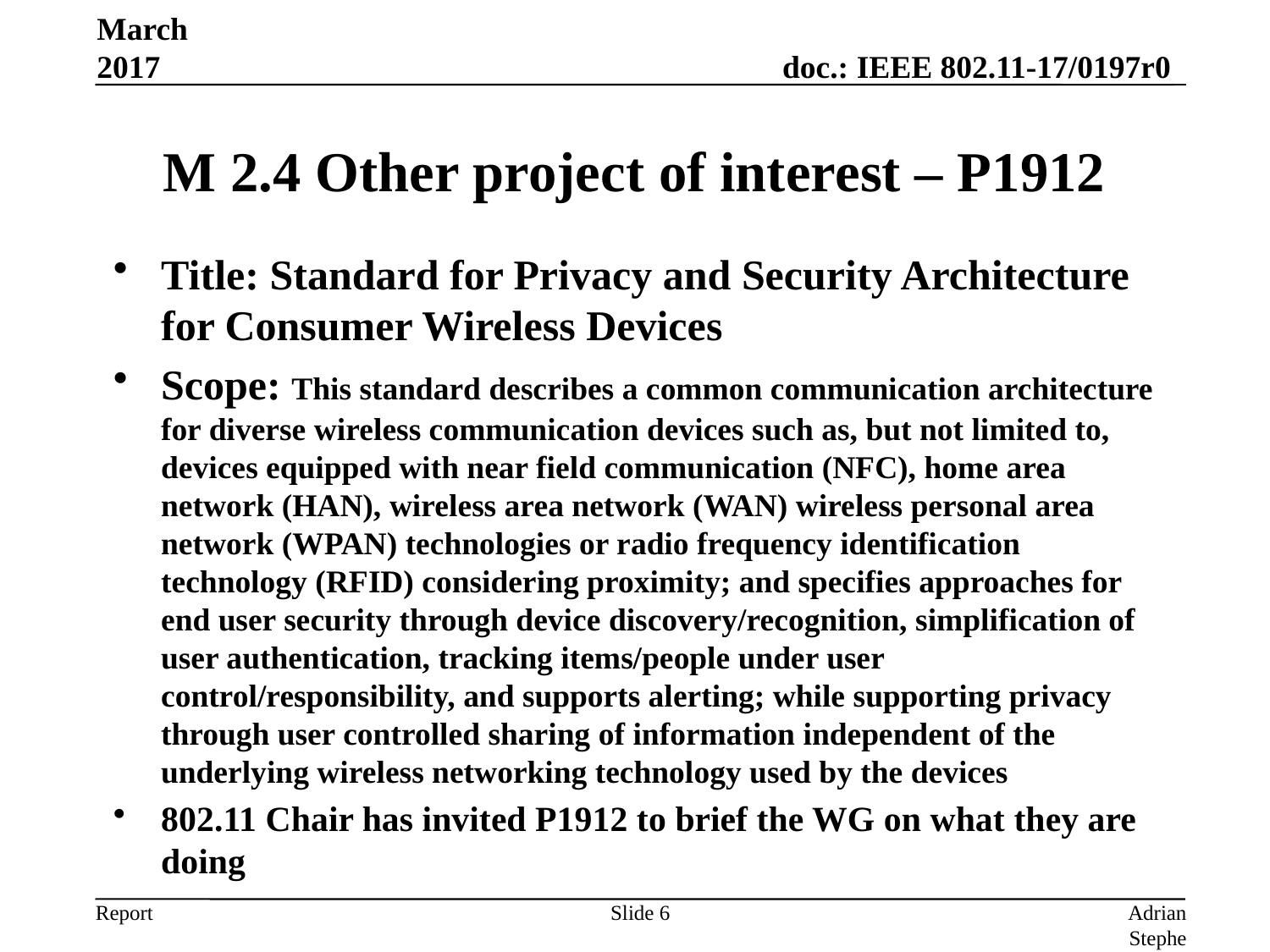

March 2017
# M 2.4 Other project of interest – P1912
Title: Standard for Privacy and Security Architecture for Consumer Wireless Devices
Scope: This standard describes a common communication architecture for diverse wireless communication devices such as, but not limited to, devices equipped with near field communication (NFC), home area network (HAN), wireless area network (WAN) wireless personal area network (WPAN) technologies or radio frequency identification technology (RFID) considering proximity; and specifies approaches for end user security through device discovery/recognition, simplification of user authentication, tracking items/people under user control/responsibility, and supports alerting; while supporting privacy through user controlled sharing of information independent of the underlying wireless networking technology used by the devices
802.11 Chair has invited P1912 to brief the WG on what they are doing
Slide 6
Adrian Stephens, Intel Corporation